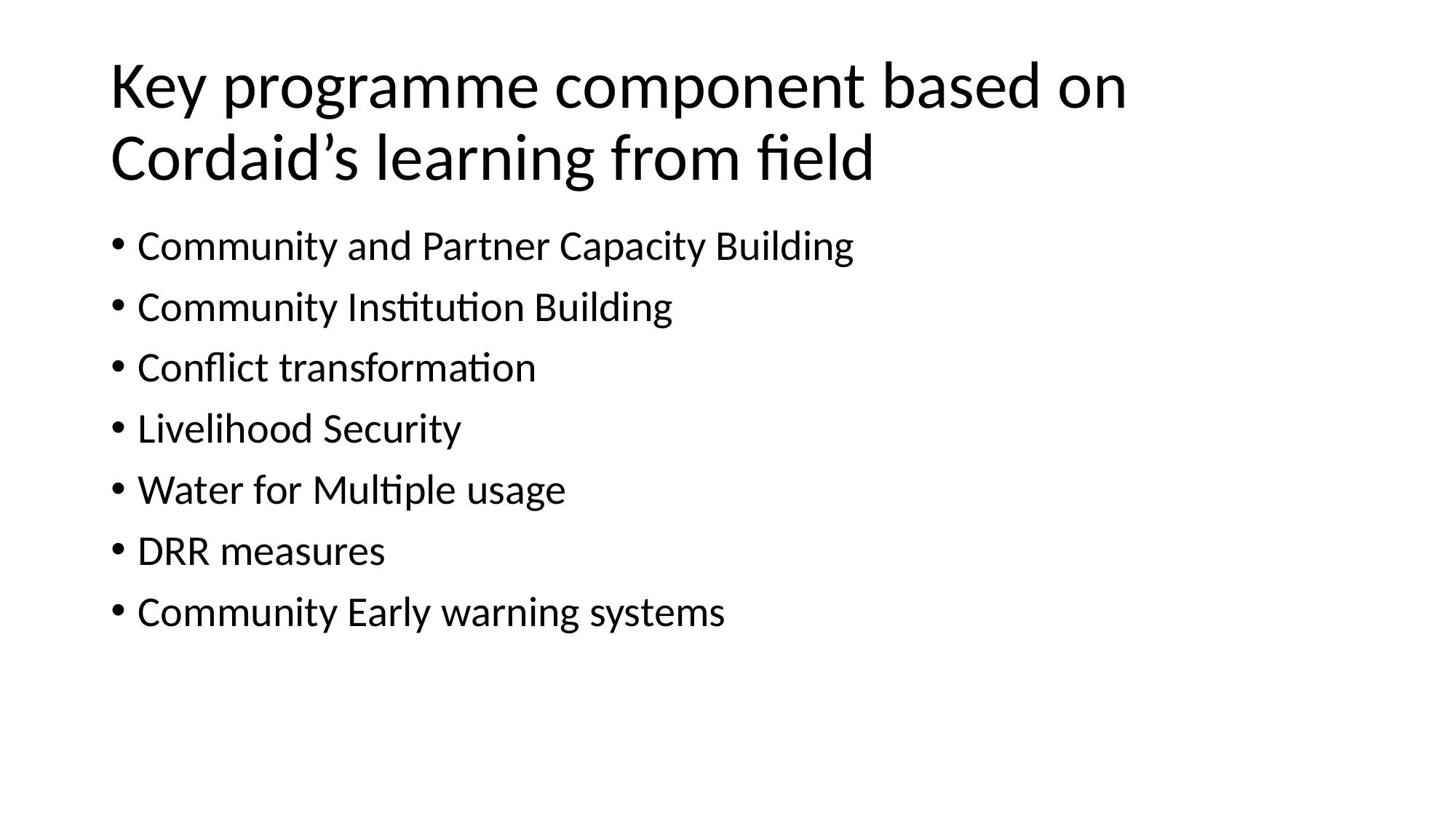

# Key programme component based on Cordaid’s learning from field
Community and Partner Capacity Building
Community Institution Building
Conflict transformation
Livelihood Security
Water for Multiple usage
DRR measures
Community Early warning systems